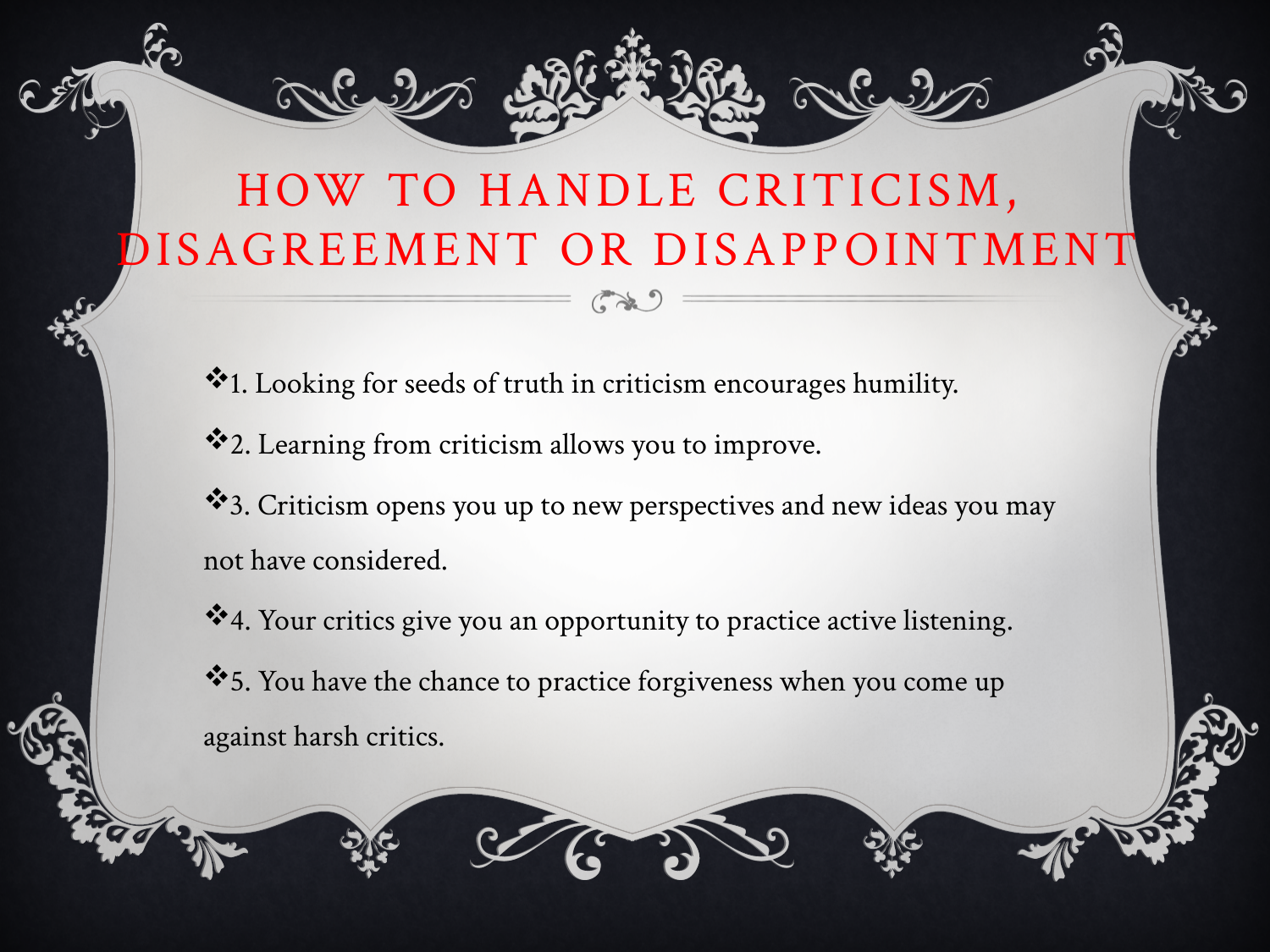

# How to handle criticism, disagreement or disappointment
1. Looking for seeds of truth in criticism encourages humility.
2. Learning from criticism allows you to improve.
3. Criticism opens you up to new perspectives and new ideas you may not have considered.
4. Your critics give you an opportunity to practice active listening.
5. You have the chance to practice forgiveness when you come up against harsh critics.